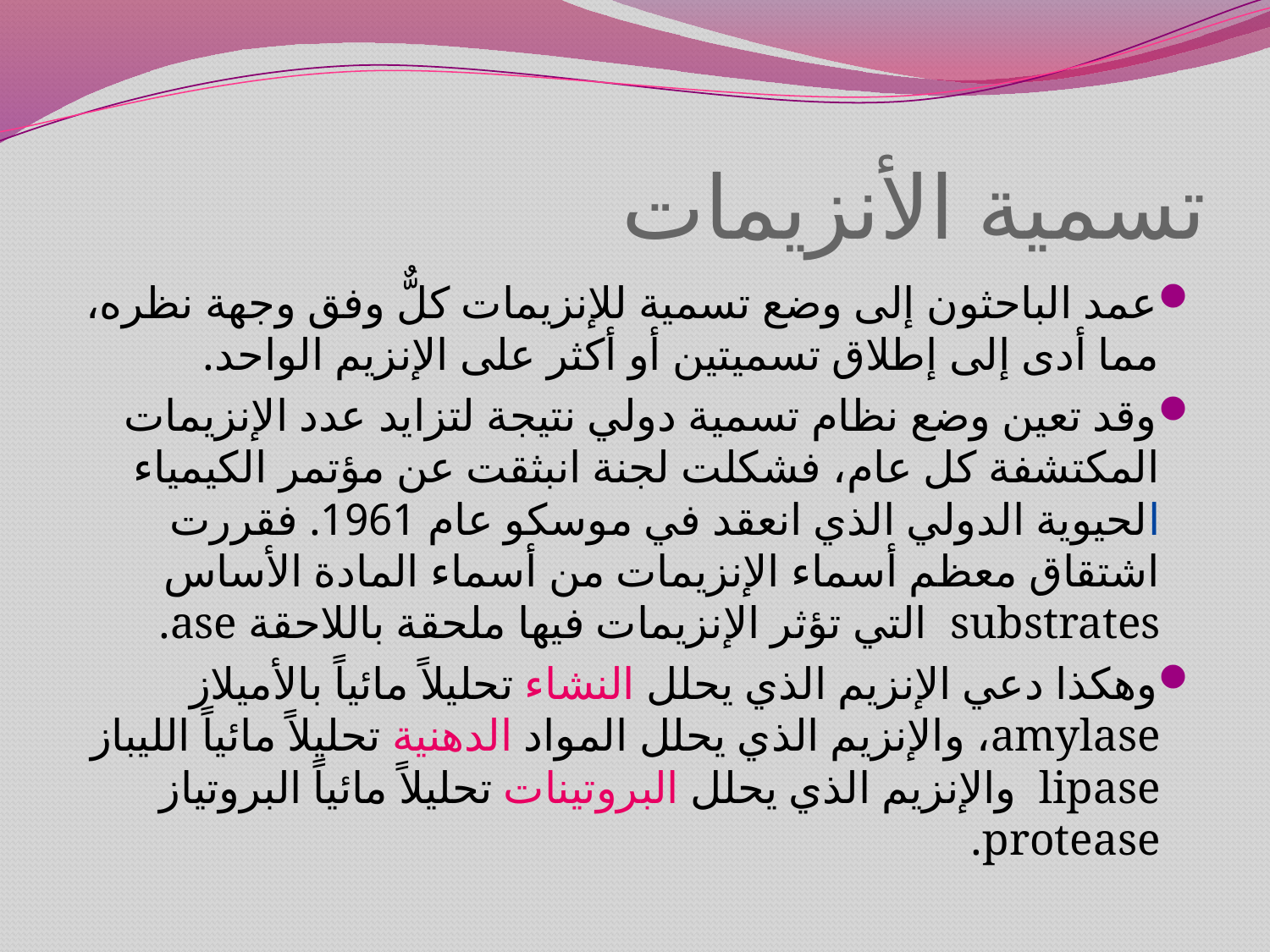

# تسمية الأنزيمات
عمد الباحثون إلى وضع تسمية للإنزيمات كلٌّ وفق وجهة نظره، مما أدى إلى إطلاق تسميتين أو أكثر على الإنزيم الواحد.
وقد تعين وضع نظام تسمية دولي نتيجة لتزايد عدد الإنزيمات المكتشفة كل عام، فشكلت لجنة انبثقت عن مؤتمر الكيمياء الحيوية الدولي الذي انعقد في موسكو عام 1961. فقررت اشتقاق معظم أسماء الإنزيمات من أسماء المادة الأساس substrates  التي تؤثر الإنزيمات فيها ملحقة باللاحقة ase.
وهكذا دعي الإنزيم الذي يحلل النشاء تحليلاً مائياً بالأميلاز amylase، والإنزيم الذي يحلل المواد الدهنية تحليلاً مائياً الليباز lipase  والإنزيم الذي يحلل البروتينات تحليلاً مائياً البروتياز protease.